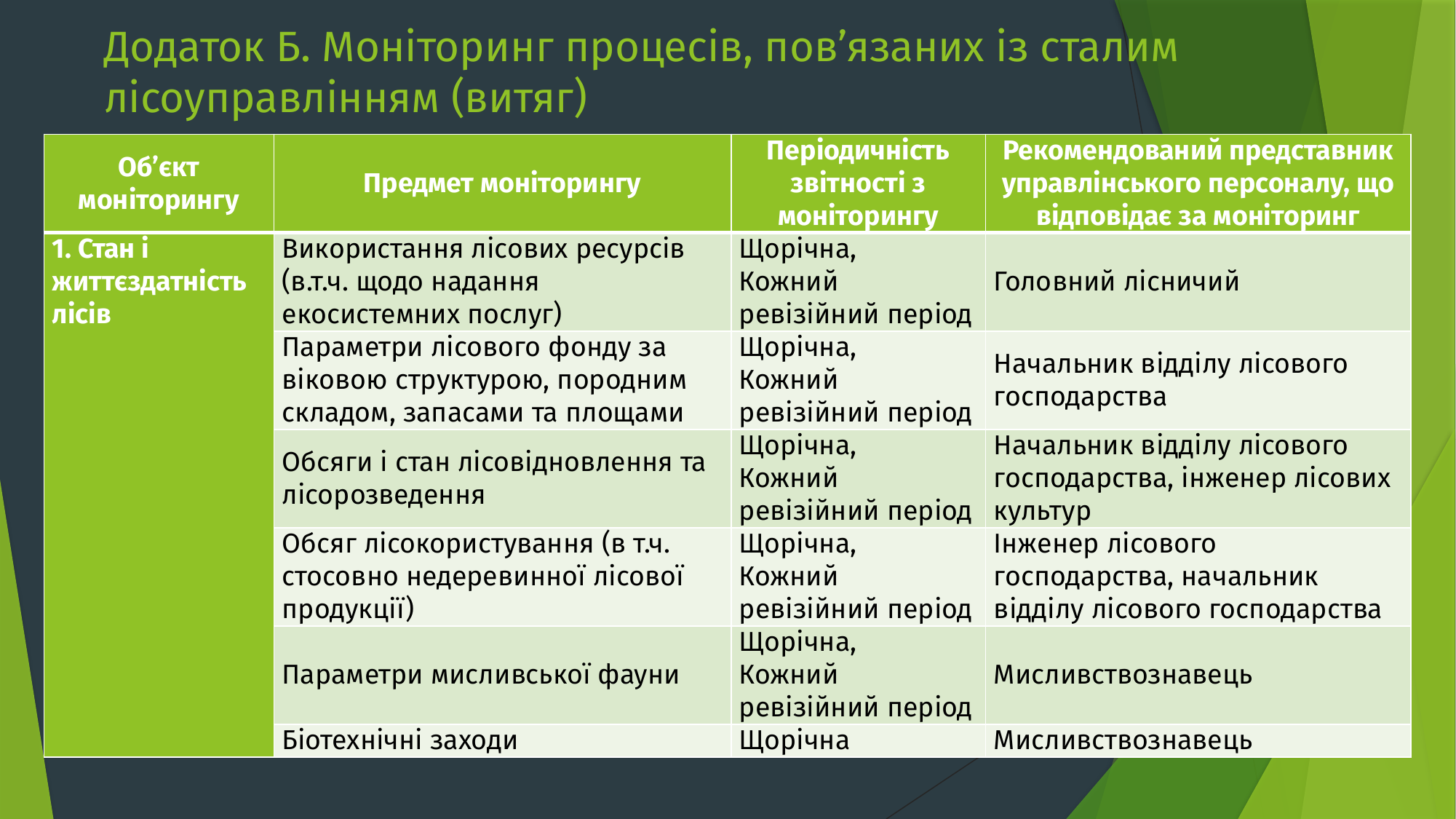

# Додаток Б. Моніторинг процесів, пов’язаних із сталим  лісоуправлінням (витяг)
| Об’єкт моніторингу | Предмет моніторингу | Періодичність звітності з моніторингу | Рекомендований представник управлінського персоналу, що відповідає за моніторинг |
| --- | --- | --- | --- |
| 1. Стан і життєздатність лісів | Використання лісових ресурсів (в.т.ч. щодо надання екосистемних послуг) | Щорічна, Кожний ревізійний період | Головний лісничий |
|  | Параметри лісового фонду за віковою структурою, породним складом, запасами та площами | Щорічна, Кожний ревізійний період | Начальник відділу лісового господарства |
|  | Обсяги і стан лісовідновлення та лісорозведення | Щорічна, Кожний ревізійний період | Начальник відділу лісового господарства, інженер лісових культур |
|  | Обсяг лісокористування (в т.ч. стосовно недеревинної лісової продукції) | Щорічна, Кожний ревізійний період | Інженер лісового господарства, начальник відділу лісового господарства |
|  | Параметри мисливської фауни | Щорічна, Кожний ревізійний період | Мисливствознавець |
|  | Біотехнічні заходи | Щорічна | Мисливствознавець |